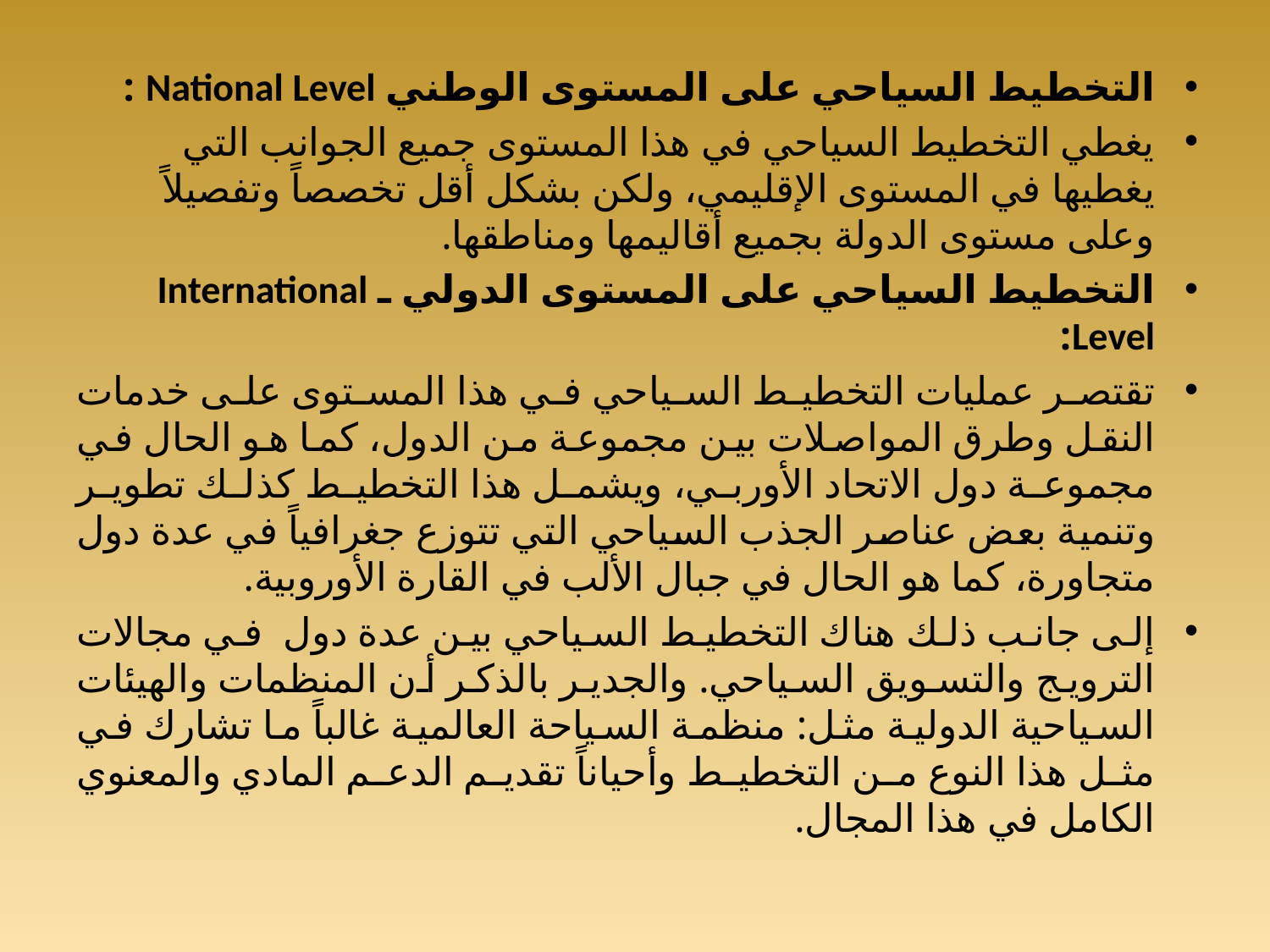

التخطيط السياحي على المستوى الوطني National Level :
	يغطي التخطيط السياحي في هذا المستوى جميع الجوانب التي يغطيها في المستوى الإقليمي، ولكن بشكل أقل تخصصاً وتفصيلاً وعلى مستوى الدولة بجميع أقاليمها ومناطقها.
التخطيط السياحي على المستوى الدولي ـ International Level:
	تقتصر عمليات التخطيط السياحي في هذا المستوى على خدمات النقل وطرق المواصلات بين مجموعة من الدول، كما هو الحال في مجموعة دول الاتحاد الأوربي، ويشمل هذا التخطيط كذلك تطوير وتنمية بعض عناصر الجذب السياحي التي تتوزع جغرافياً في عدة دول متجاورة، كما هو الحال في جبال الألب في القارة الأوروبية.
إلى جانب ذلك هناك التخطيط السياحي بين عدة دول  في مجالات الترويج والتسويق السياحي. والجدير بالذكر أن المنظمات والهيئات السياحية الدولية مثل: منظمة السياحة العالمية غالباً ما تشارك في مثل هذا النوع من التخطيط وأحياناً تقديم الدعم المادي والمعنوي الكامل في هذا المجال.